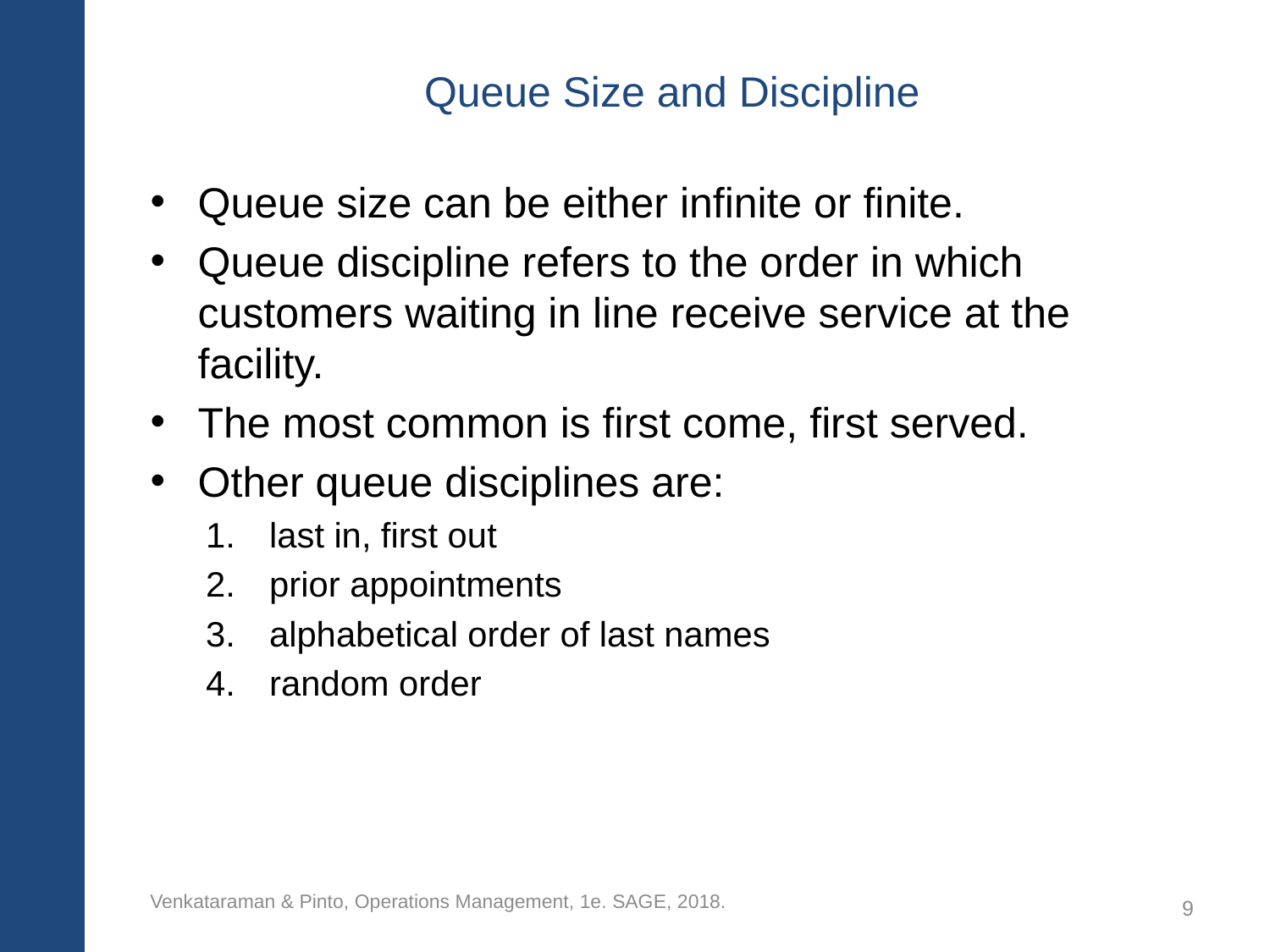

# Queue Size and Discipline
Queue size can be either infinite or finite.
Queue discipline refers to the order in which customers waiting in line receive service at the facility.
The most common is first come, first served.
Other queue disciplines are:
last in, first out
prior appointments
alphabetical order of last names
random order
Venkataraman & Pinto, Operations Management, 1e. SAGE, 2018.
9